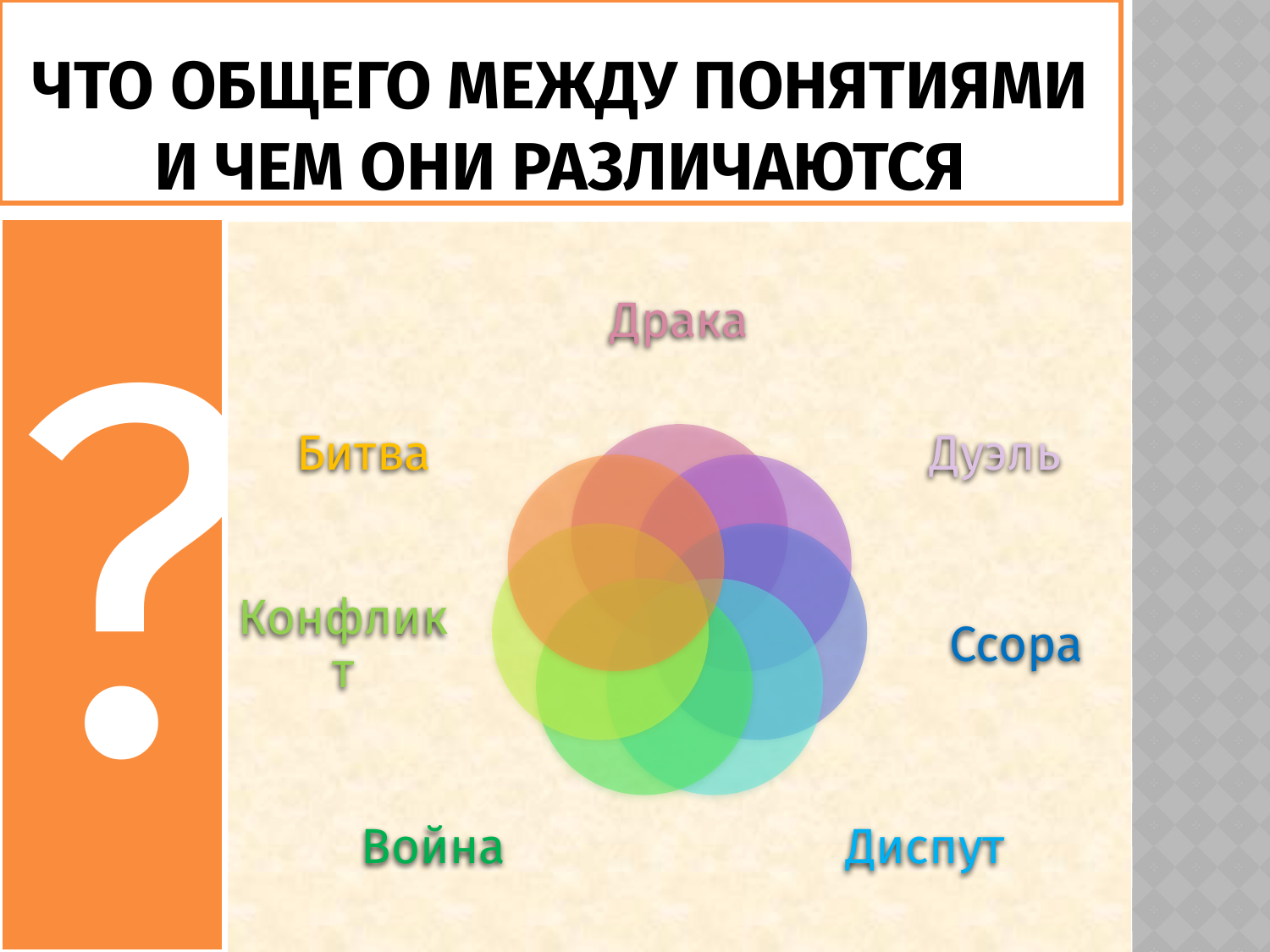

# Что общего между понятиями и чем они различаются
?
Драка
Дуэль
Ссора
Диспут
Война
Конфликт
Битва